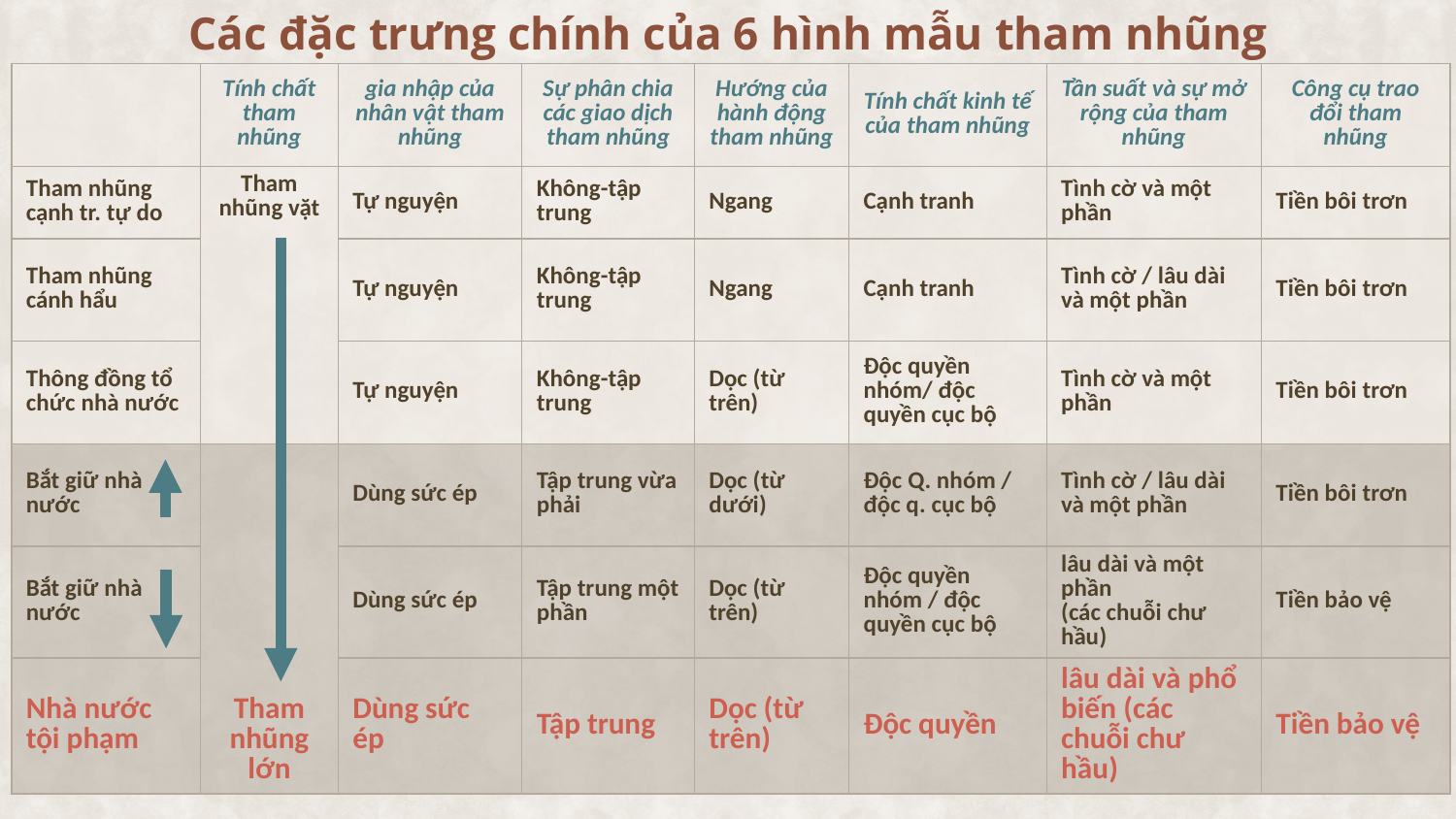

# Các đặc trưng chính của 6 hình mẫu tham nhũng
|  | Tính chất tham nhũng | gia nhập của nhân vật tham nhũng | Sự phân chia các giao dịch tham nhũng | Hướng của hành động tham nhũng | Tính chất kinh tế của tham nhũng | Tần suất và sự mở rộng của tham nhũng | Công cụ trao đổi tham nhũng |
| --- | --- | --- | --- | --- | --- | --- | --- |
| Tham nhũng cạnh tr. tự do | Tham nhũng vặt | Tự nguyện | Không-tập trung | Ngang | Cạnh tranh | Tình cờ và một phần | Tiền bôi trơn |
| Tham nhũng cánh hẩu |  | Tự nguyện | Không-tập trung | Ngang | Cạnh tranh | Tình cờ / lâu dài và một phần | Tiền bôi trơn |
| Thông đồng tổ chức nhà nước |  | Tự nguyện | Không-tập trung | Dọc (từ trên) | Độc quyền nhóm/ độc quyền cục bộ | Tình cờ và một phần | Tiền bôi trơn |
| Bắt giữ nhà nước | Tham nhũng lớn | Dùng sức ép | Tập trung vừa phải | Dọc (từ dưới) | Độc Q. nhóm / độc q. cục bộ | Tình cờ / lâu dài và một phần | Tiền bôi trơn |
| Bắt giữ nhà nước |  | Dùng sức ép | Tập trung một phần | Dọc (từ trên) | Độc quyền nhóm / độc quyền cục bộ | lâu dài và một phần (các chuỗi chư hầu) | Tiền bảo vệ |
| Nhà nước tội phạm |  | Dùng sức ép | Tập trung | Dọc (từ trên) | Độc quyền | lâu dài và phổ biến (các chuỗi chư hầu) | Tiền bảo vệ |